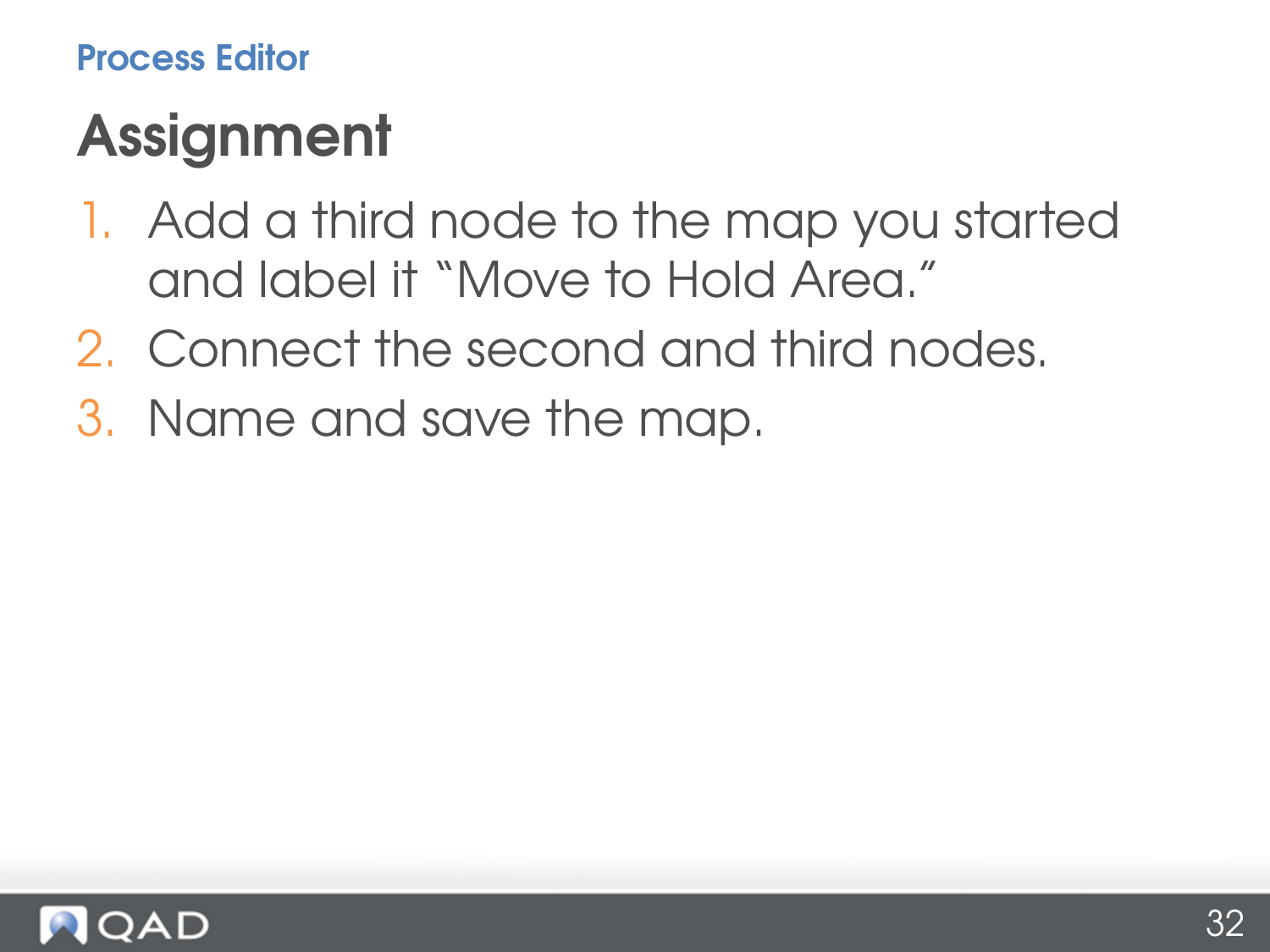

Process Editor
# Assignment
Add a third node to the map you started and label it “Move to Hold Area.”
Connect the second and third nodes.
Name and save the map.
32